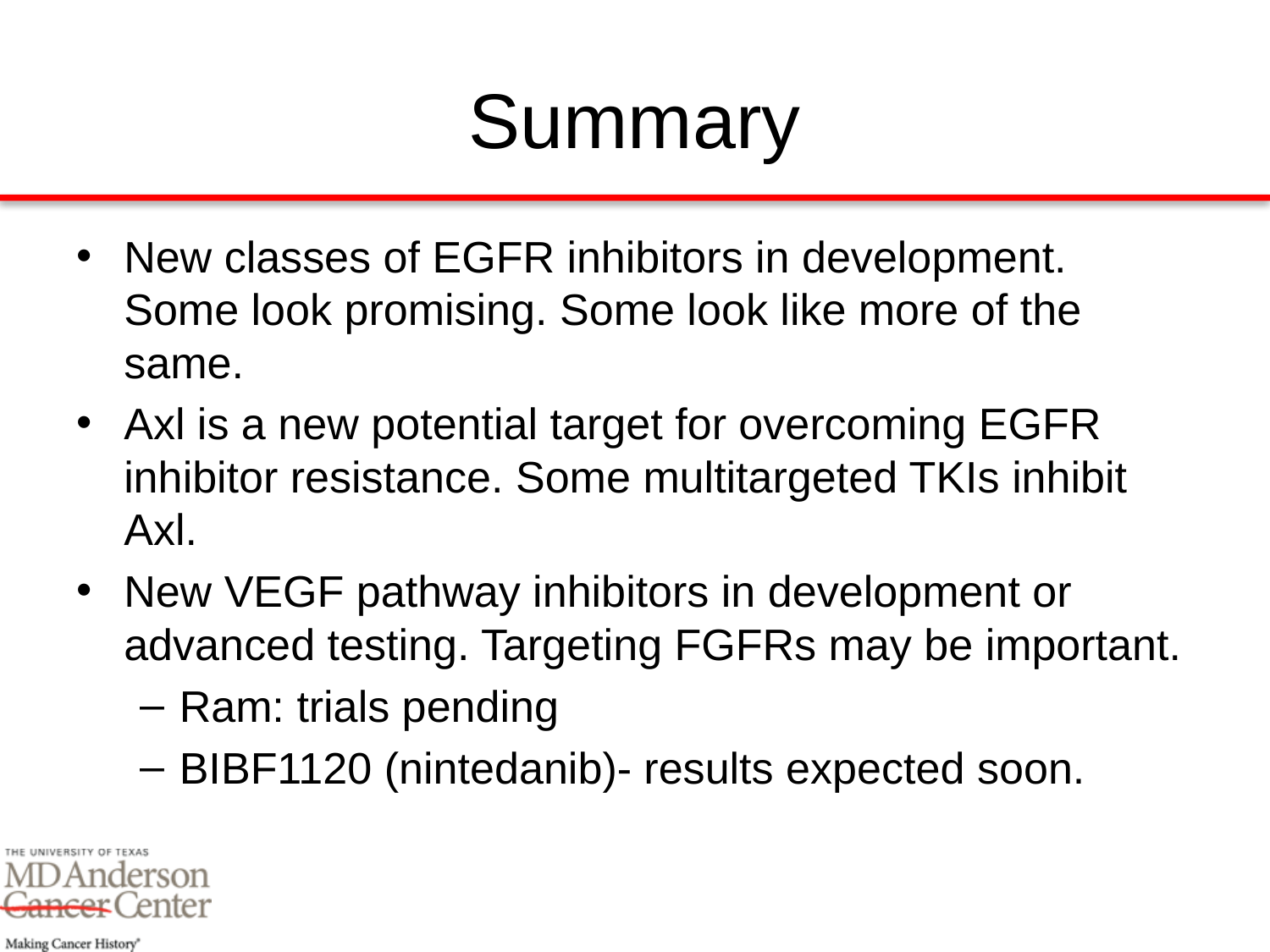

# Summary
New classes of EGFR inhibitors in development. Some look promising. Some look like more of the same.
Axl is a new potential target for overcoming EGFR inhibitor resistance. Some multitargeted TKIs inhibit Axl.
New VEGF pathway inhibitors in development or advanced testing. Targeting FGFRs may be important.
Ram: trials pending
BIBF1120 (nintedanib)- results expected soon.